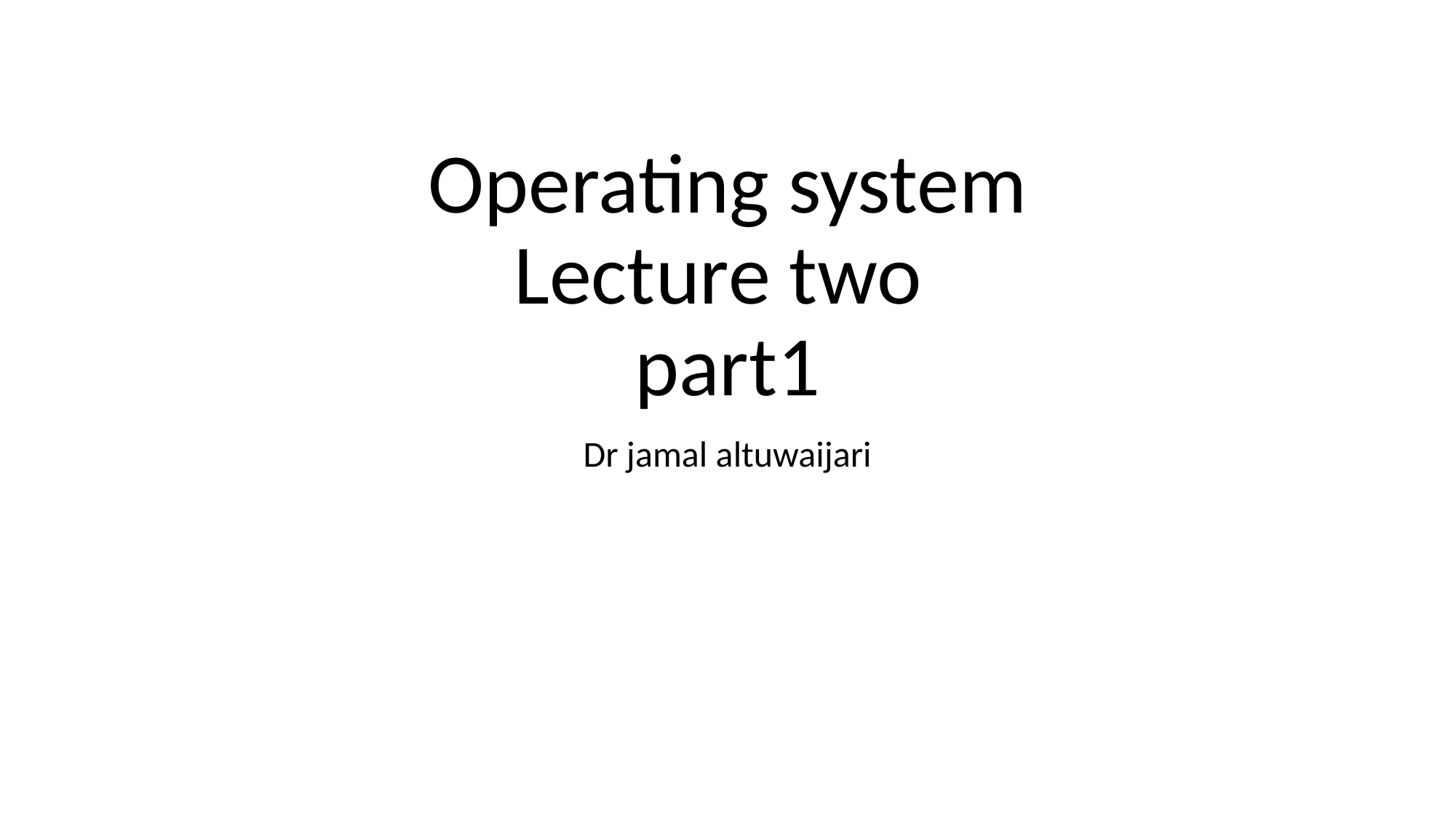

# Operating system Lecture two part1
Dr jamal altuwaijari